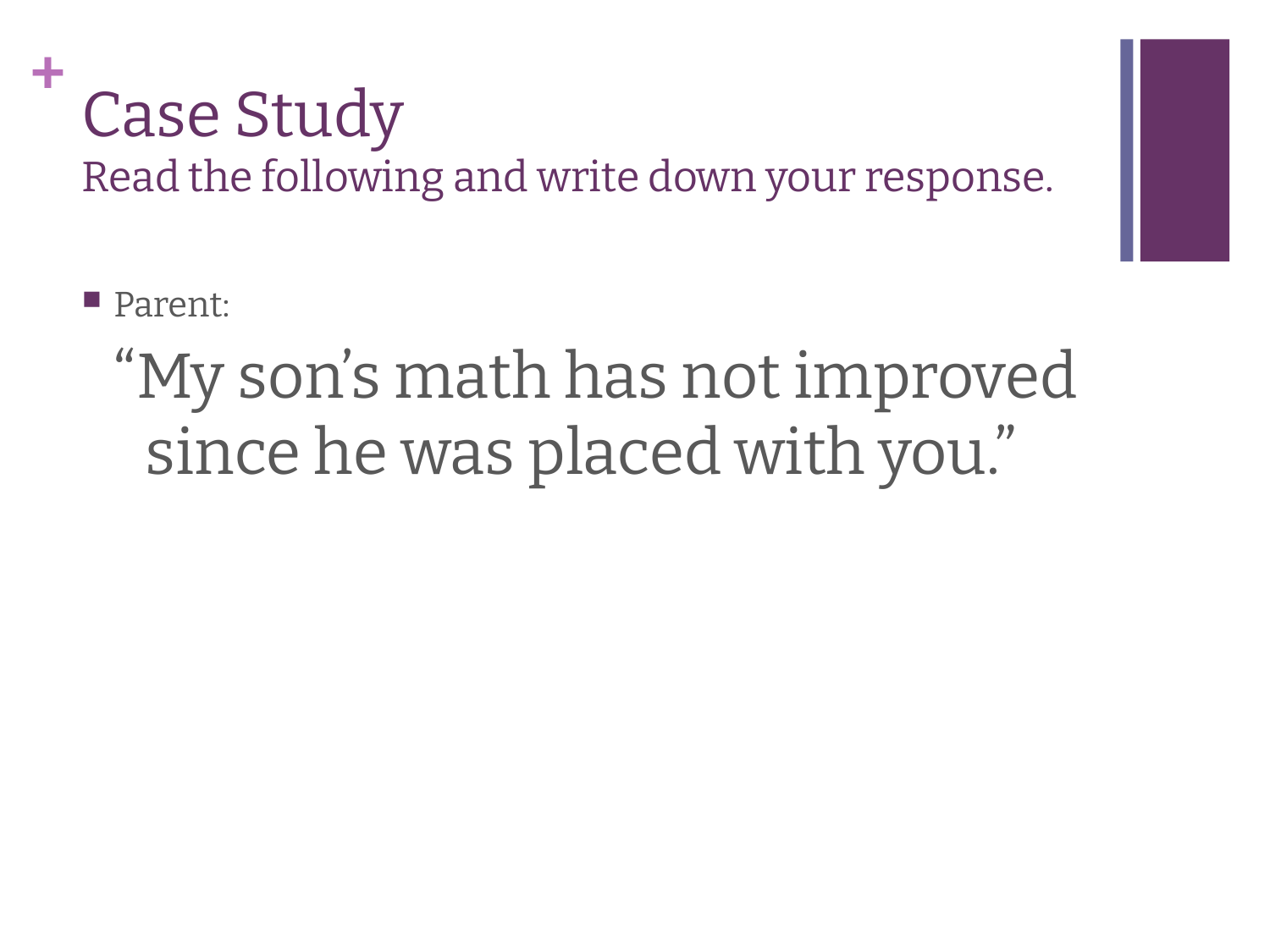

# Case Study Read the following and write down your response.
Parent:
“My son’s math has not improved since he was placed with you.”